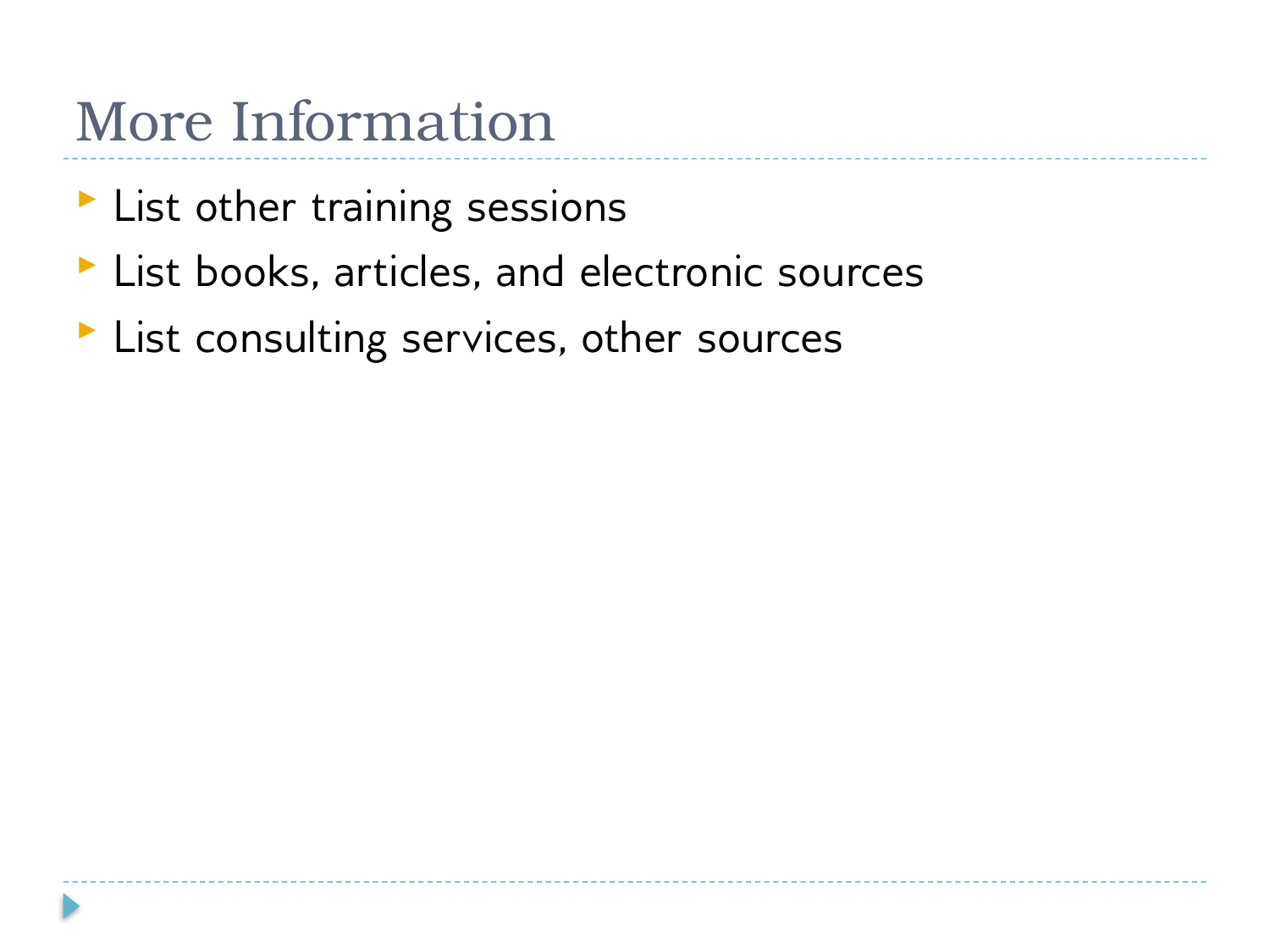

# More Information
List other training sessions
List books, articles, and electronic sources
List consulting services, other sources